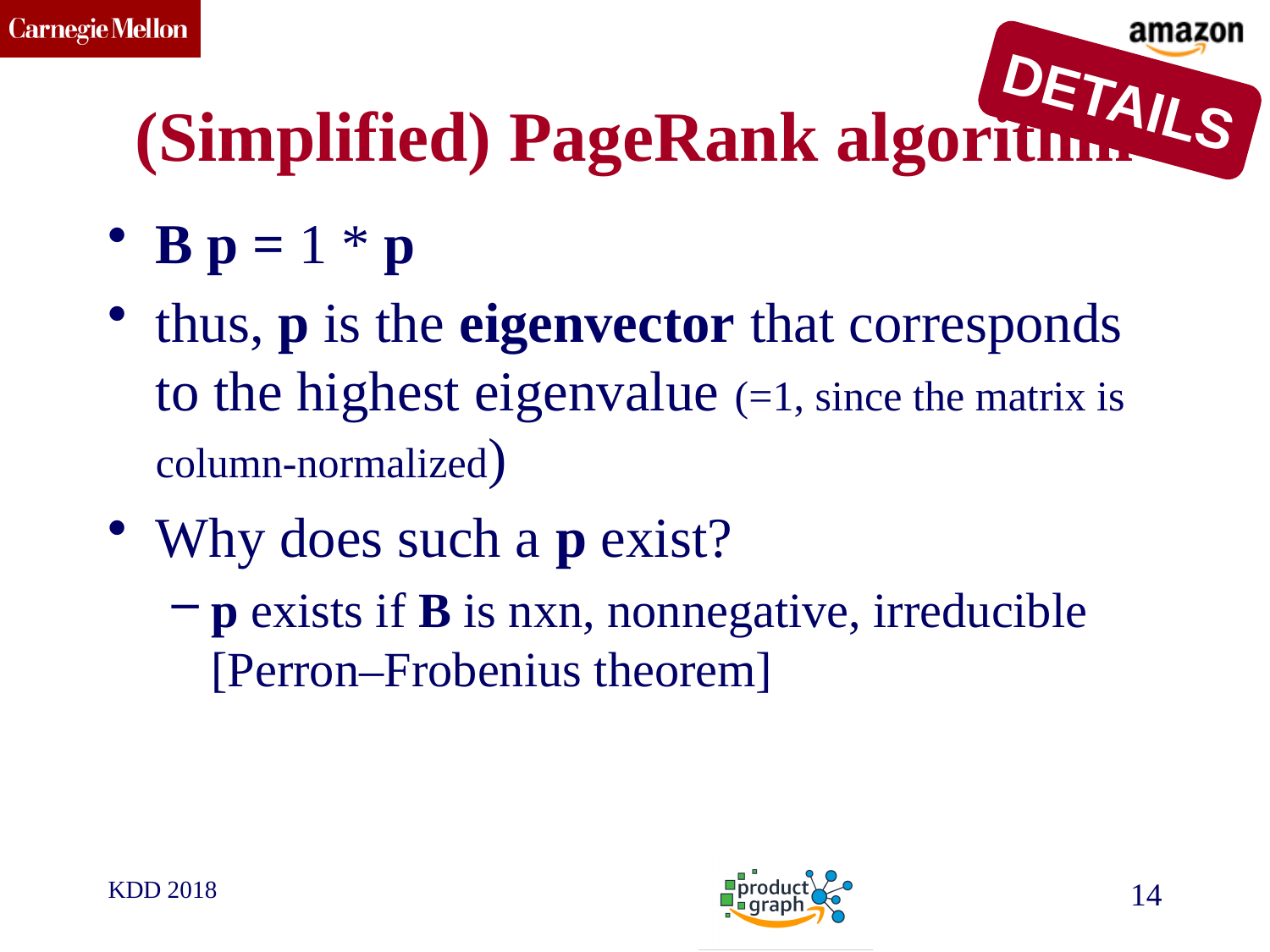

DETAILS
# (Simplified) PageRank algorithm
B p = 1 * p
thus, p is the eigenvector that corresponds to the highest eigenvalue (=1, since the matrix is column-normalized)
Why does such a p exist?
p exists if B is nxn, nonnegative, irreducible [Perron–Frobenius theorem]

KDD 2018
14